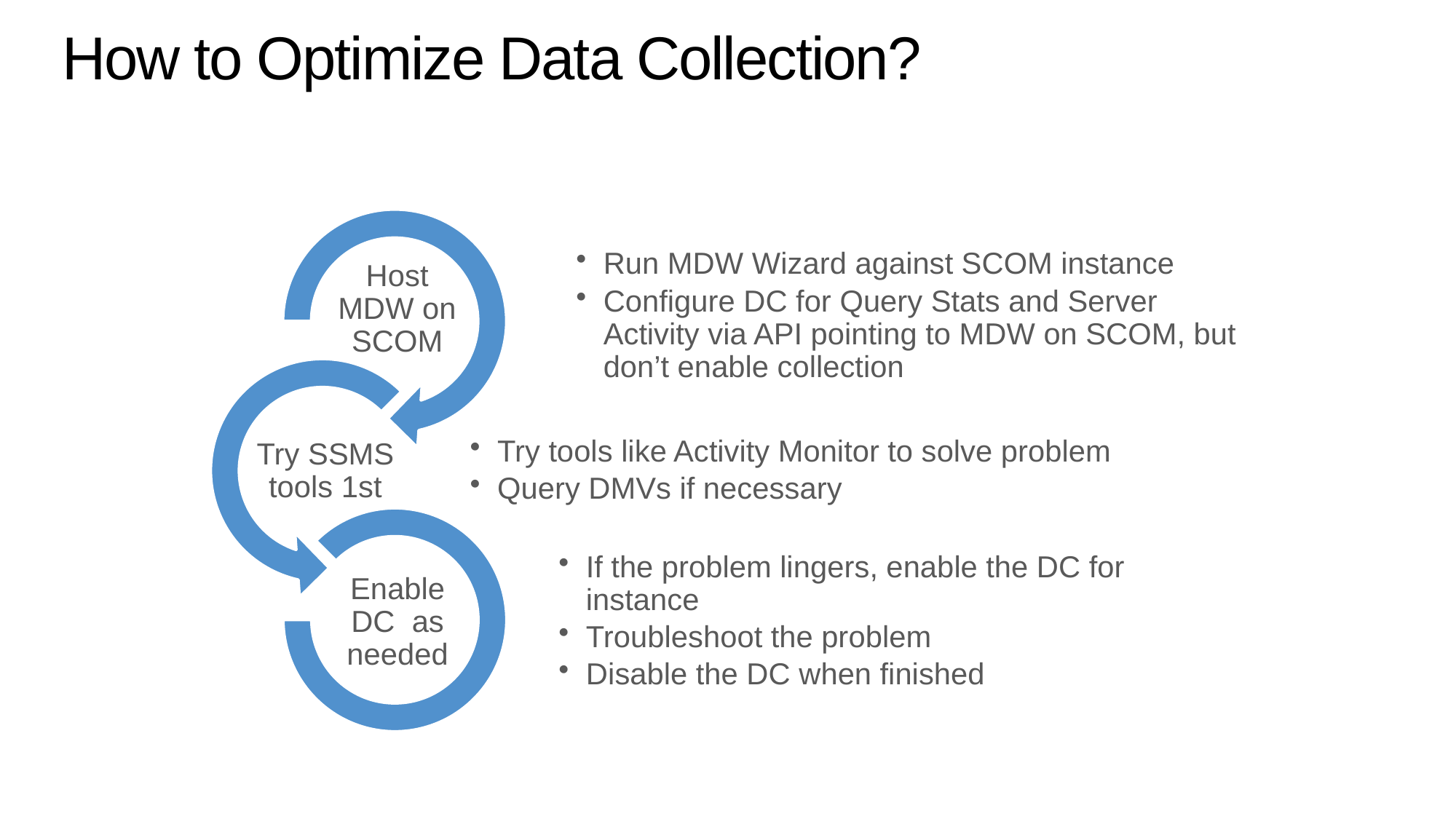

# How to Optimize Data Collection?
Run MDW Wizard against SCOM instance
Configure DC for Query Stats and Server Activity via API pointing to MDW on SCOM, but don’t enable collection
Host MDW on SCOM
Try tools like Activity Monitor to solve problem
Query DMVs if necessary
Try SSMS tools 1st
If the problem lingers, enable the DC for instance
Troubleshoot the problem
Disable the DC when finished
Enable DC  as needed